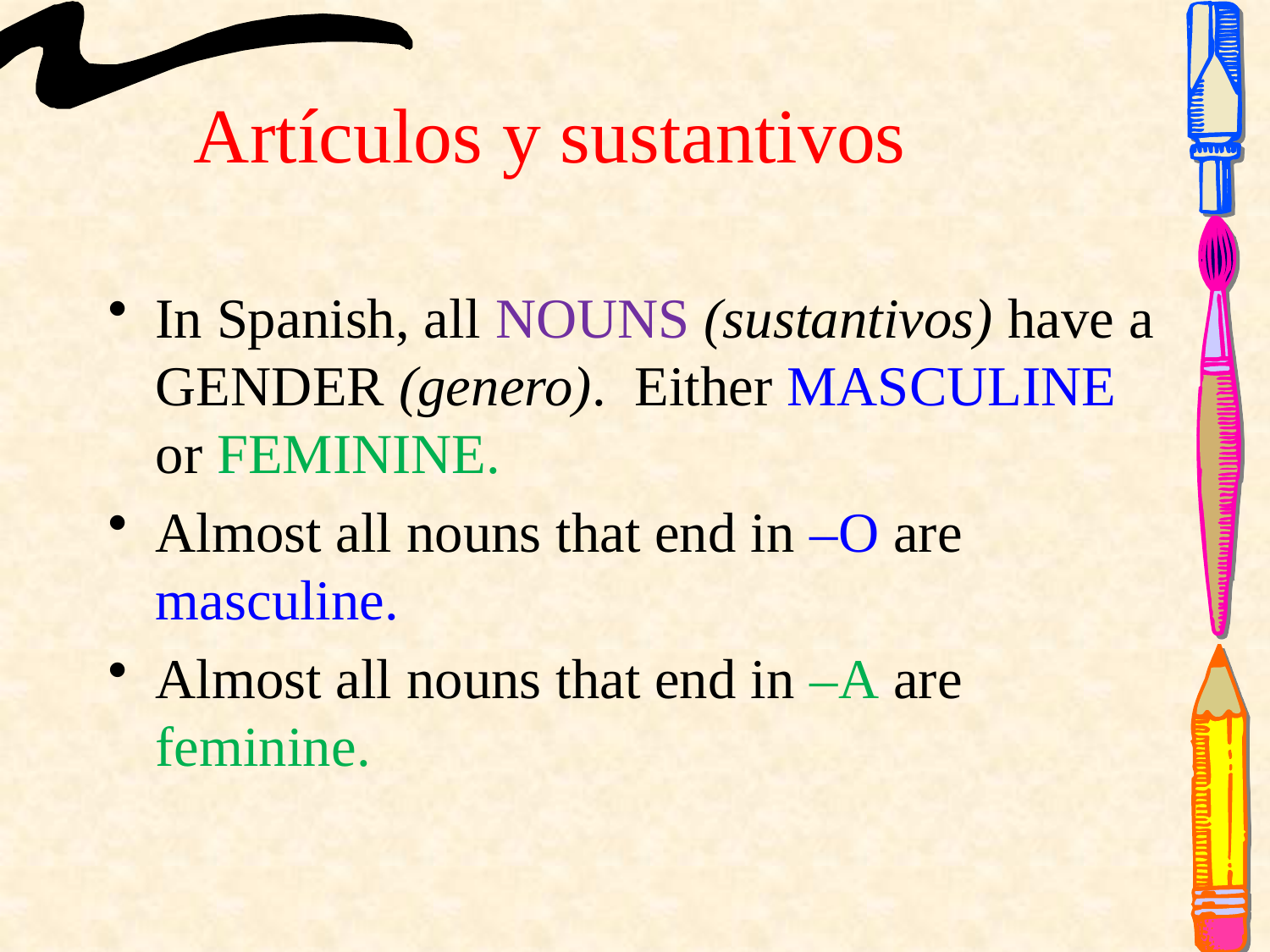

# Artículos y sustantivos
In Spanish, all NOUNS (sustantivos) have a GENDER (genero).  Either MASCULINE or FEMININE.
Almost all nouns that end in –O are masculine.
Almost all nouns that end in –A are feminine.